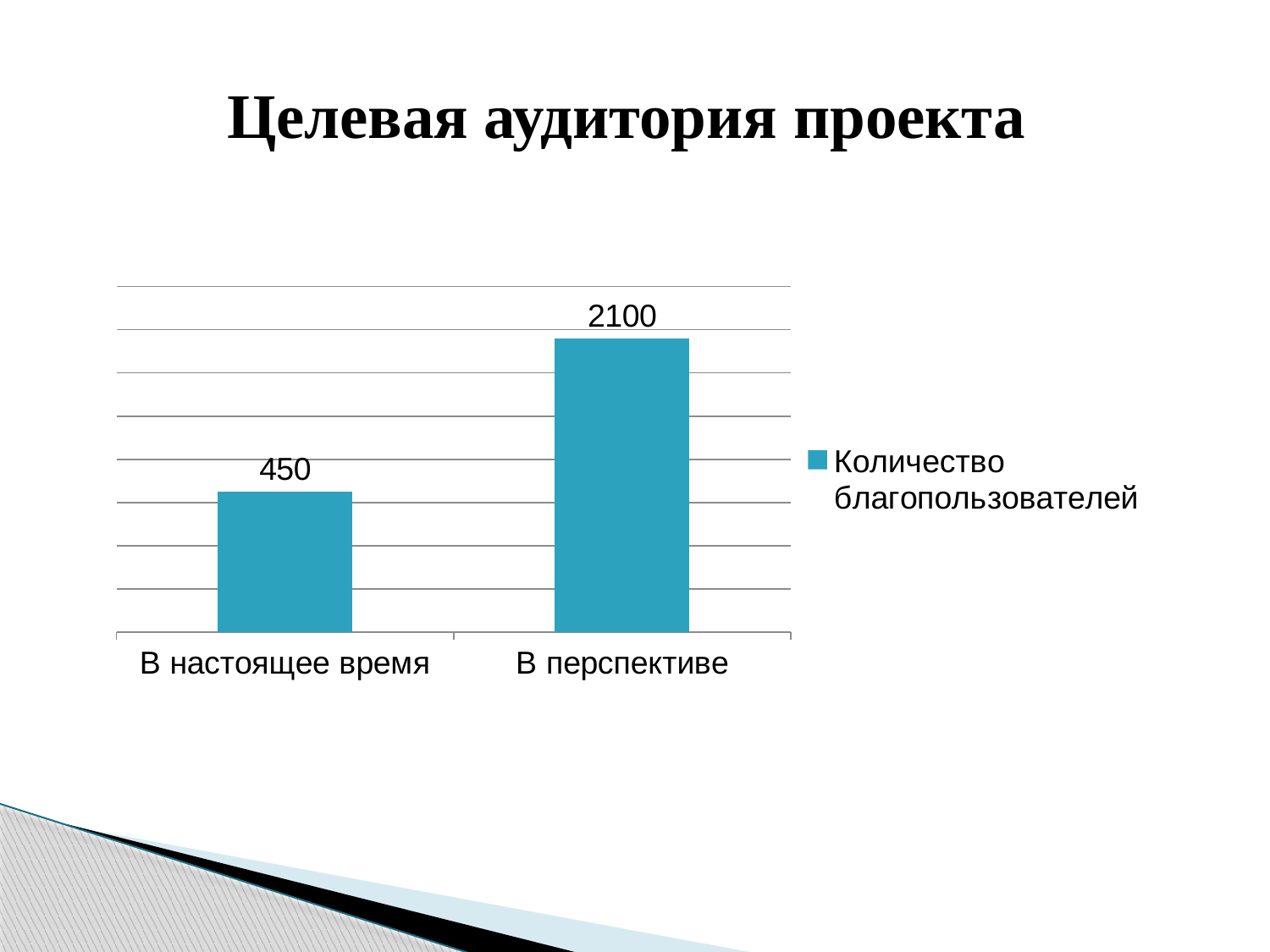

Целевая аудитория проекта

### Chart:

| Category | Количество благопользователей |
|---|---|
| В настоящее время | 325.0 |
| В перспективе | 680.0 |